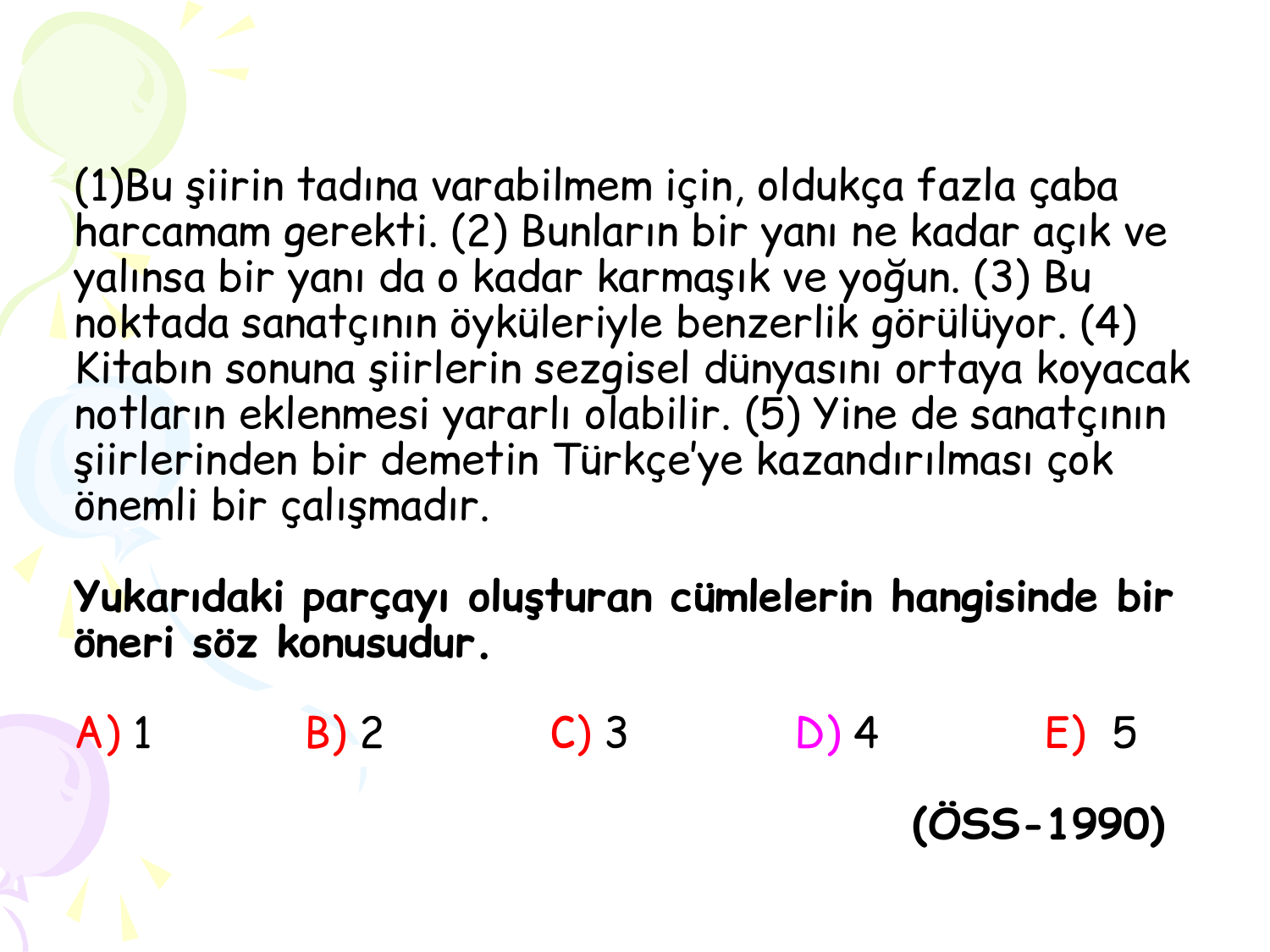

# (1)Bu şiirin tadına varabilmem için, oldukça fazla çaba harcamam gerekti. (2) Bunların bir yanı ne kadar açık ve yalınsa bir yanı da o kadar karmaşık ve yoğun. (3) Bu noktada sanatçının öyküleriyle benzerlik görülüyor. (4) Kitabın sonuna şiirlerin sezgisel dünyasını ortaya koyacak notların eklenmesi yararlı olabilir. (5) Yine de sanatçının şiirlerinden bir demetin Türkçe’ye kazandırılması çok önemli bir çalışmadır. Yukarıdaki parçayı oluşturan cümlelerin hangisinde bir öneri söz konusudur. A) 1            B) 2             C) 3             D) 4             E)  5 (ÖSS-1990)